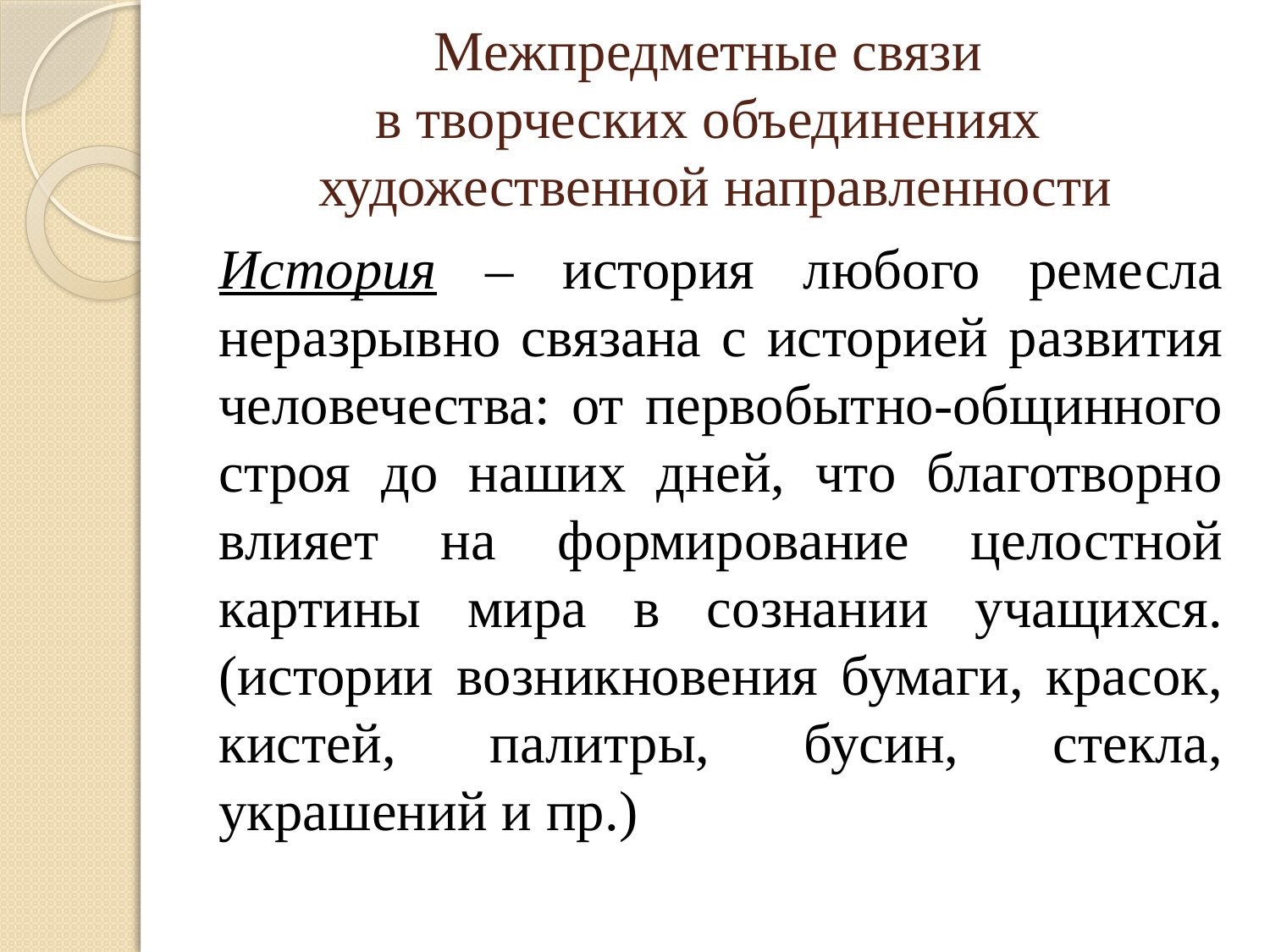

# Межпредметные связи в творческих объединениях художественной направленности
История – история любого ремесла неразрывно связана с историей развития человечества: от первобытно-общинного строя до наших дней, что благотворно влияет на формирование целостной картины мира в сознании учащихся. (истории возникновения бумаги, красок, кистей, палитры, бусин, стекла, украшений и пр.)